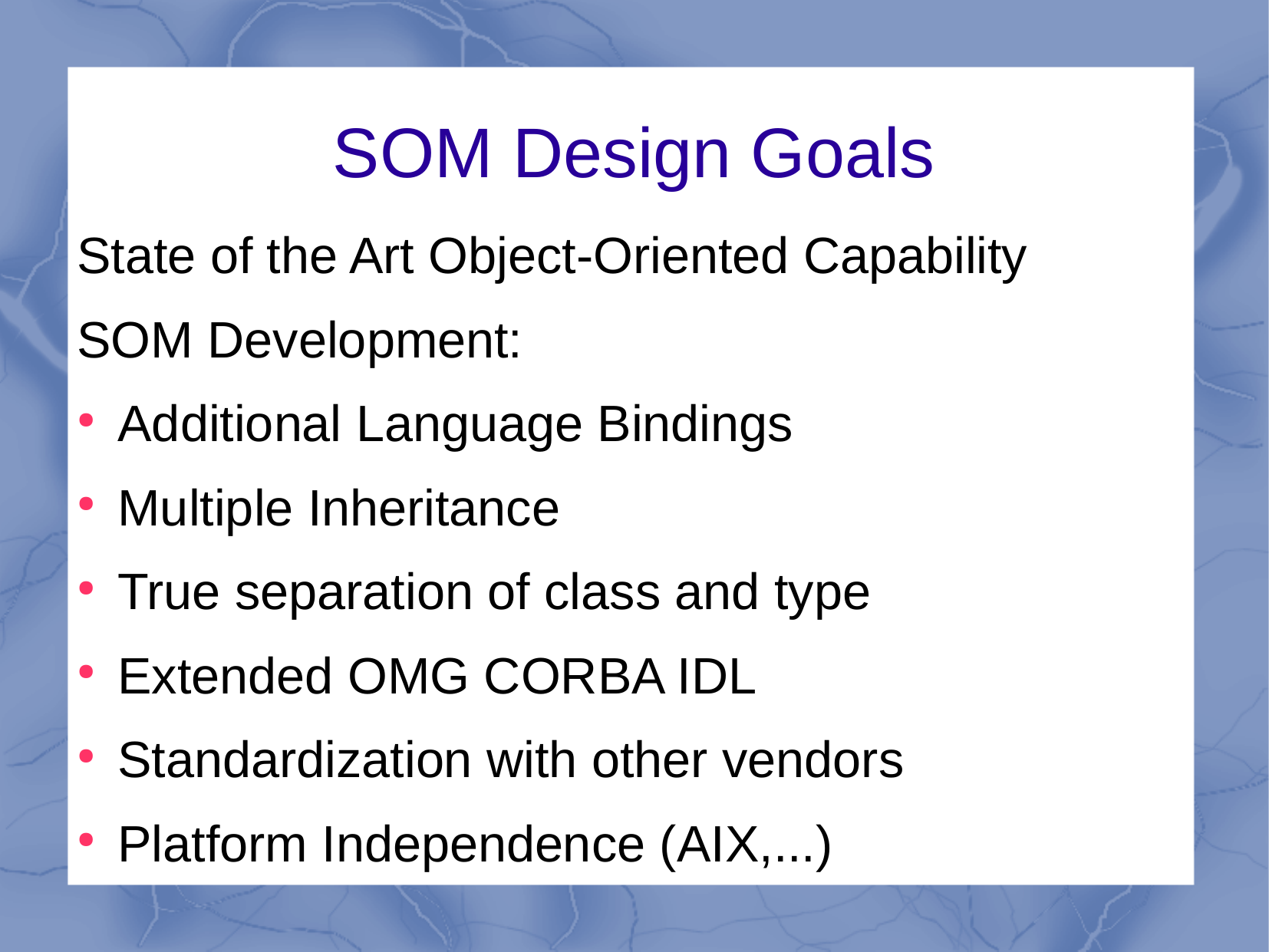

SOM Design Goals
State of the Art Object-Oriented Capability
SOM Development:
Additional Language Bindings
Multiple Inheritance
True separation of class and type
Extended OMG CORBA IDL
Standardization with other vendors
Platform Independence (AIX,...)